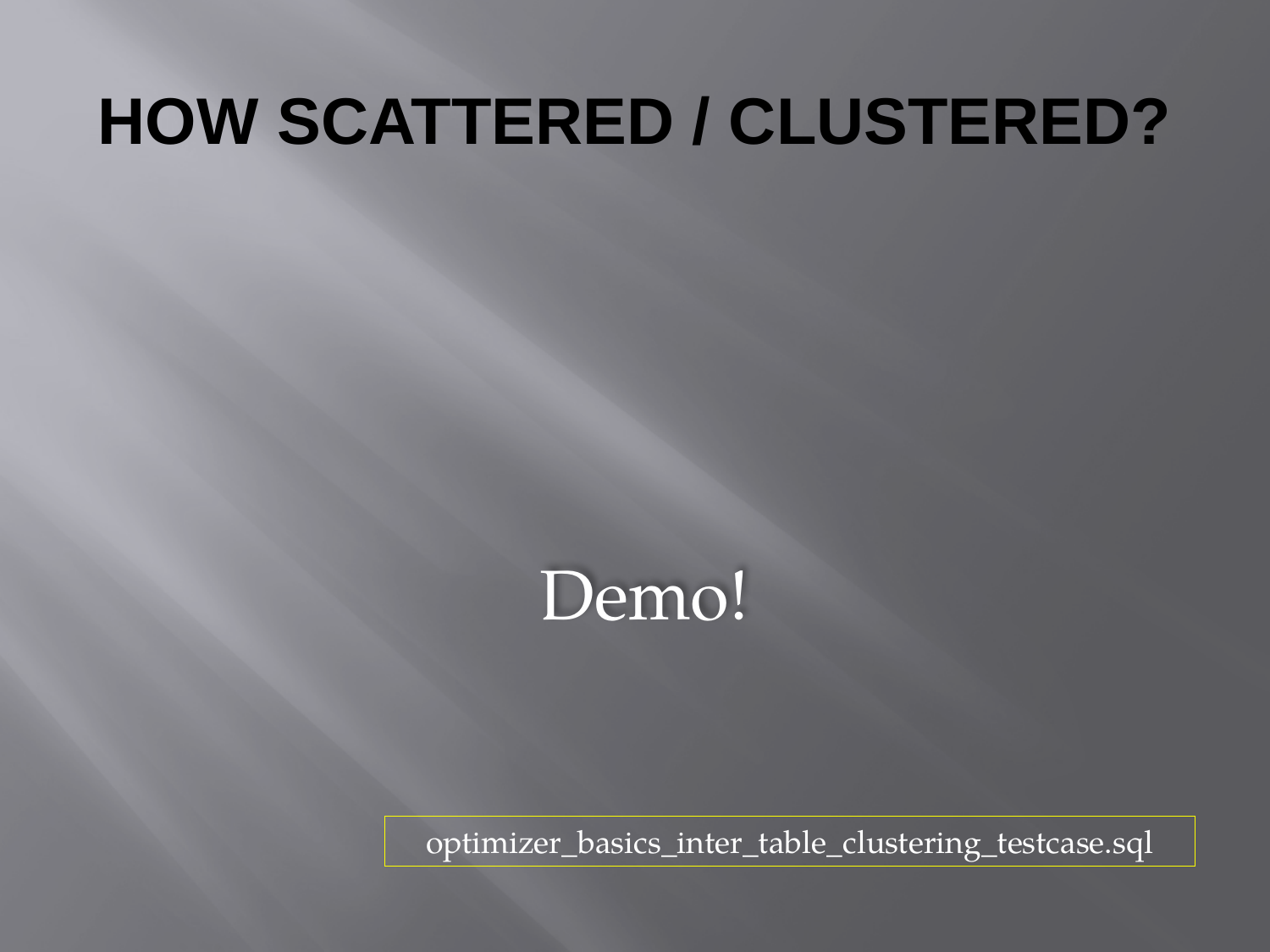

# HOW SCATTERED / CLUSTERED?
Demo!
optimizer_basics_inter_table_clustering_testcase.sql